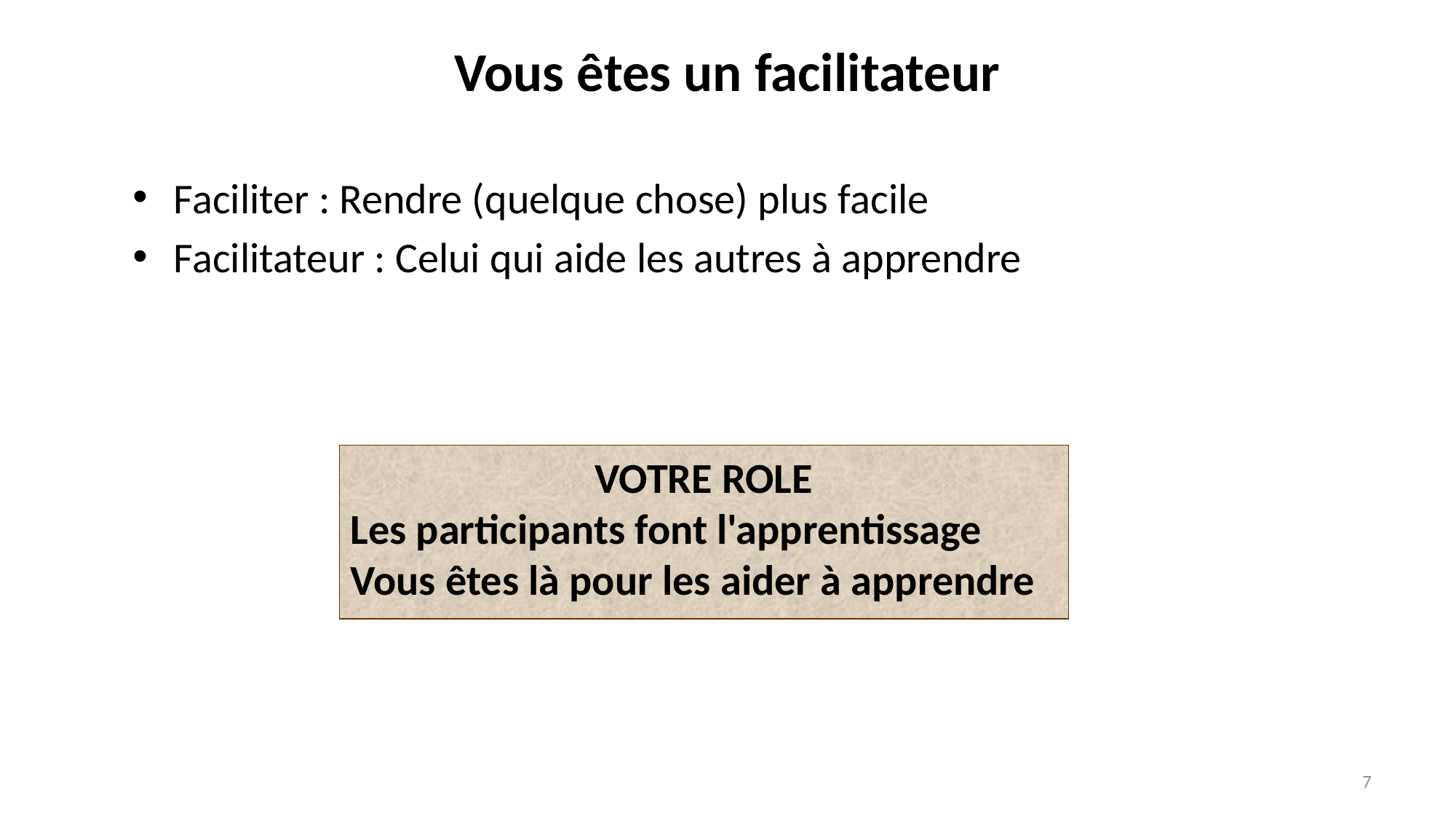

# Vous êtes un facilitateur
Faciliter : Rendre (quelque chose) plus facile
Facilitateur : Celui qui aide les autres à apprendre

VOTRE ROLE
Les participants font l'apprentissage
Vous êtes là pour les aider à apprendre
7